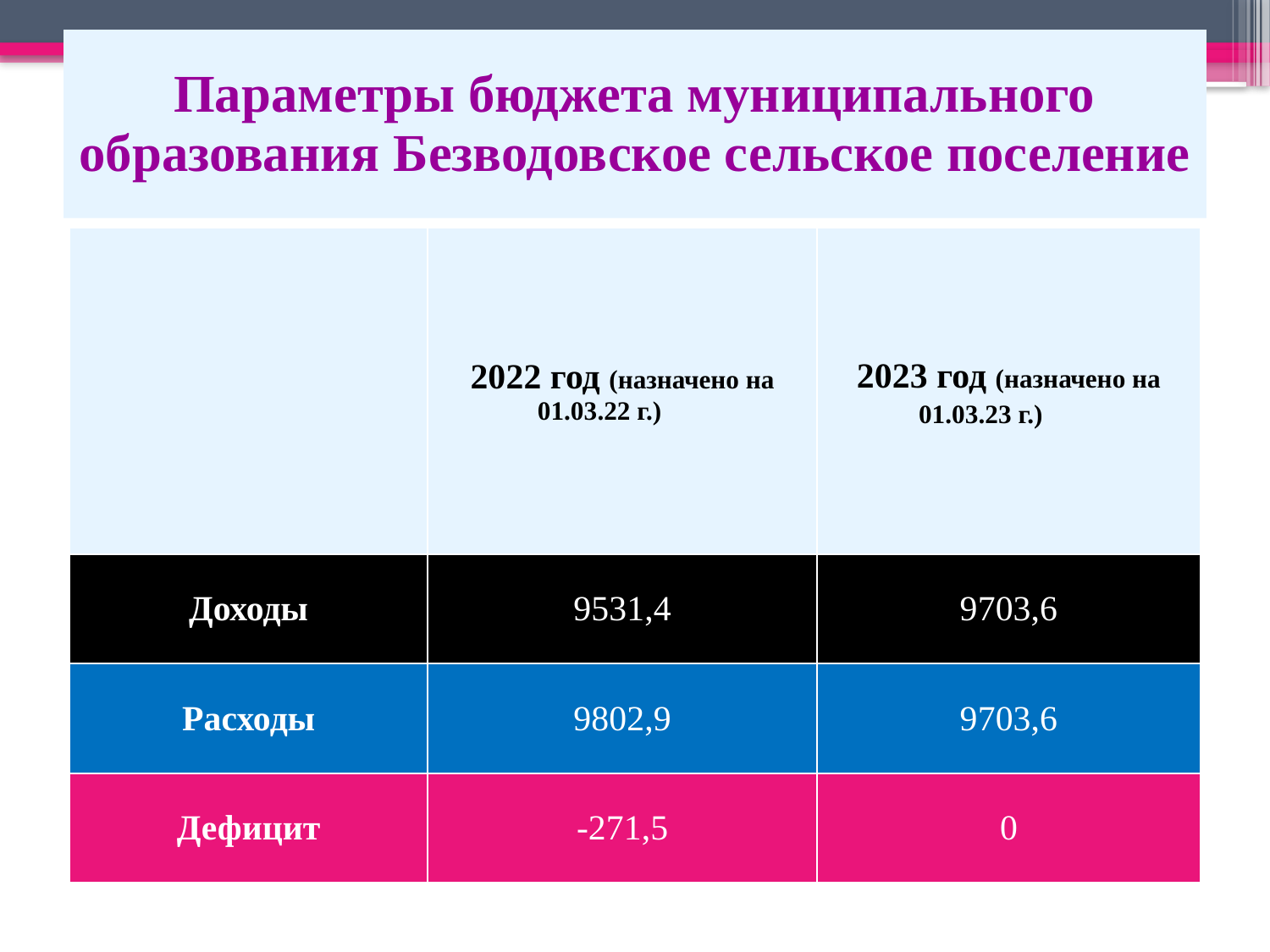

# Параметры бюджета муниципального образования Безводовское сельское поселение
|  | 2022 год (назначено на 01.03.22 г.) | 2023 год (назначено на 01.03.23 г.) |
| --- | --- | --- |
| Доходы | 9531,4 | 9703,6 |
| Расходы | 9802,9 | 9703,6 |
| Дефицит | -271,5 | 0 |